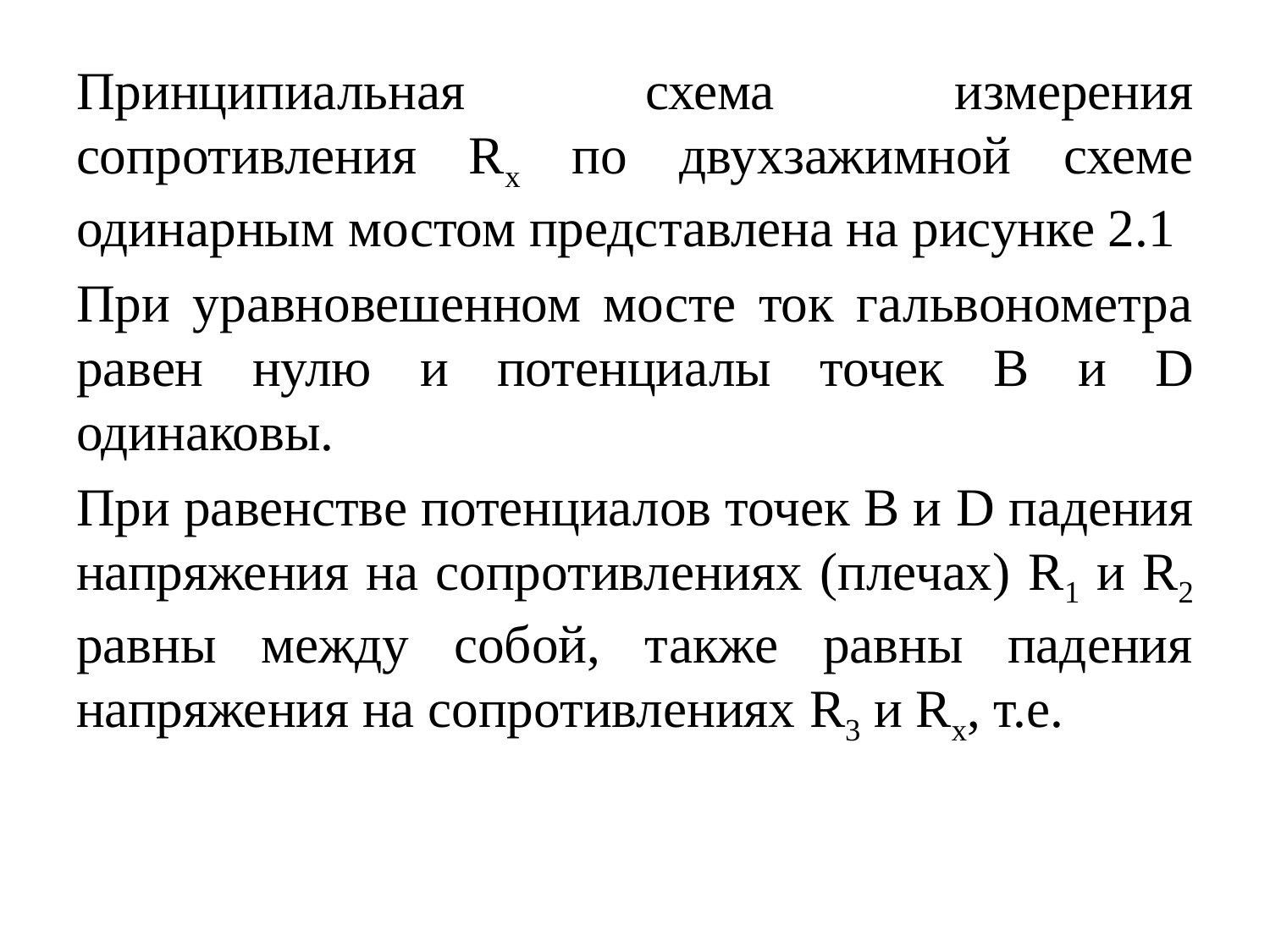

#
Принципиальная схема измерения сопротивления Rx по двухзажимной схеме одинарным мостом представлена на рисунке 2.1
При уравновешенном мосте ток гальвонометра равен нулю и потенциалы точек B и D одинаковы.
При равенстве потенциалов точек В и D падения напряжения на сопротивлениях (плечах) R1 и R2 равны между собой, также равны падения напряжения на сопротивлениях R3 и Rx, т.е.